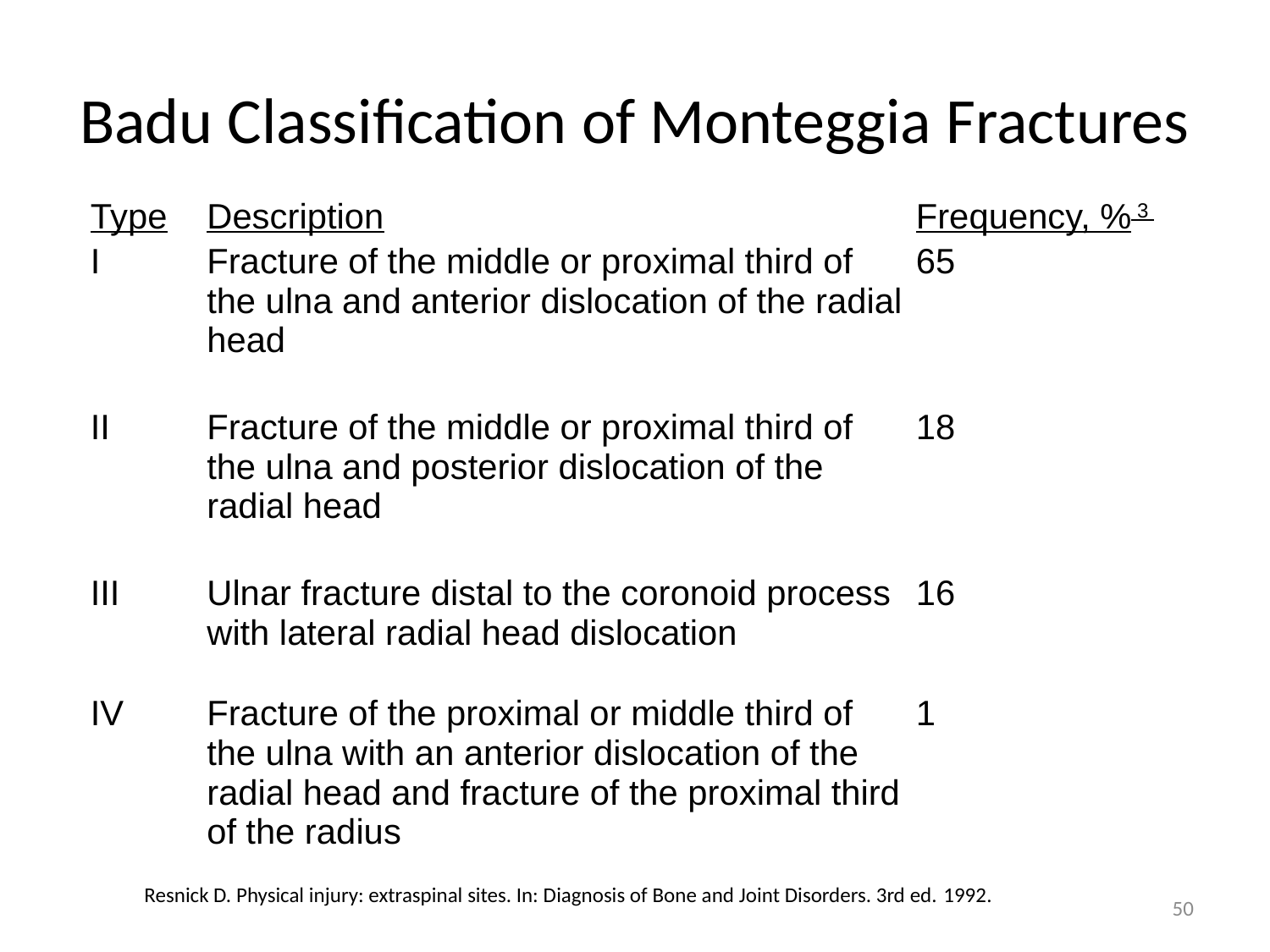

# Badu Classification of Monteggia Fractures
| Type | Description | Frequency, % 3 |
| --- | --- | --- |
| I | Fracture of the middle or proximal third of the ulna and anterior dislocation of the radial head | 65 |
| II | Fracture of the middle or proximal third of the ulna and posterior dislocation of the radial head | 18 |
| III | Ulnar fracture distal to the coronoid process with lateral radial head dislocation | 16 |
| IV | Fracture of the proximal or middle third of the ulna with an anterior dislocation of the radial head and fracture of the proximal third of the radius | 1 |
Resnick D. Physical injury: extraspinal sites. In: Diagnosis of Bone and Joint Disorders. 3rd ed. 1992.

50